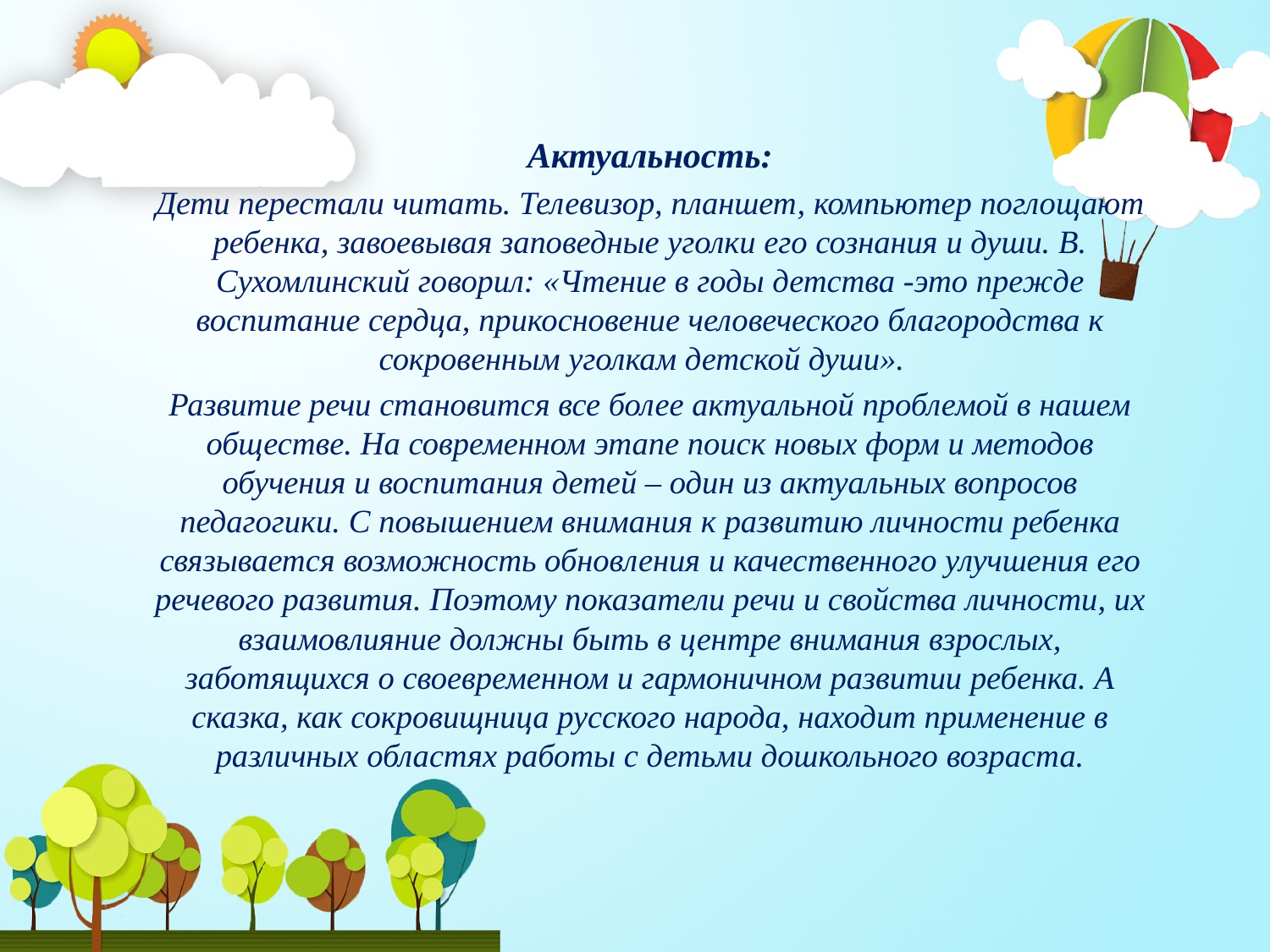

Актуальность:
Дети перестали читать. Телевизор, планшет, компьютер поглощают ребенка, завоевывая заповедные уголки его сознания и души. В. Сухомлинский говорил: «Чтение в годы детства -это прежде воспитание сердца, прикосновение человеческого благородства к сокровенным уголкам детской души».
Развитие речи становится все более актуальной проблемой в нашем обществе. На современном этапе поиск новых форм и методов обучения и воспитания детей – один из актуальных вопросов педагогики. С повышением внимания к развитию личности ребенка связывается возможность обновления и качественного улучшения его речевого развития. Поэтому показатели речи и свойства личности, их взаимовлияние должны быть в центре внимания взрослых, заботящихся о своевременном и гармоничном развитии ребенка. А сказка, как сокровищница русского народа, находит применение в различных областях работы с детьми дошкольного возраста.